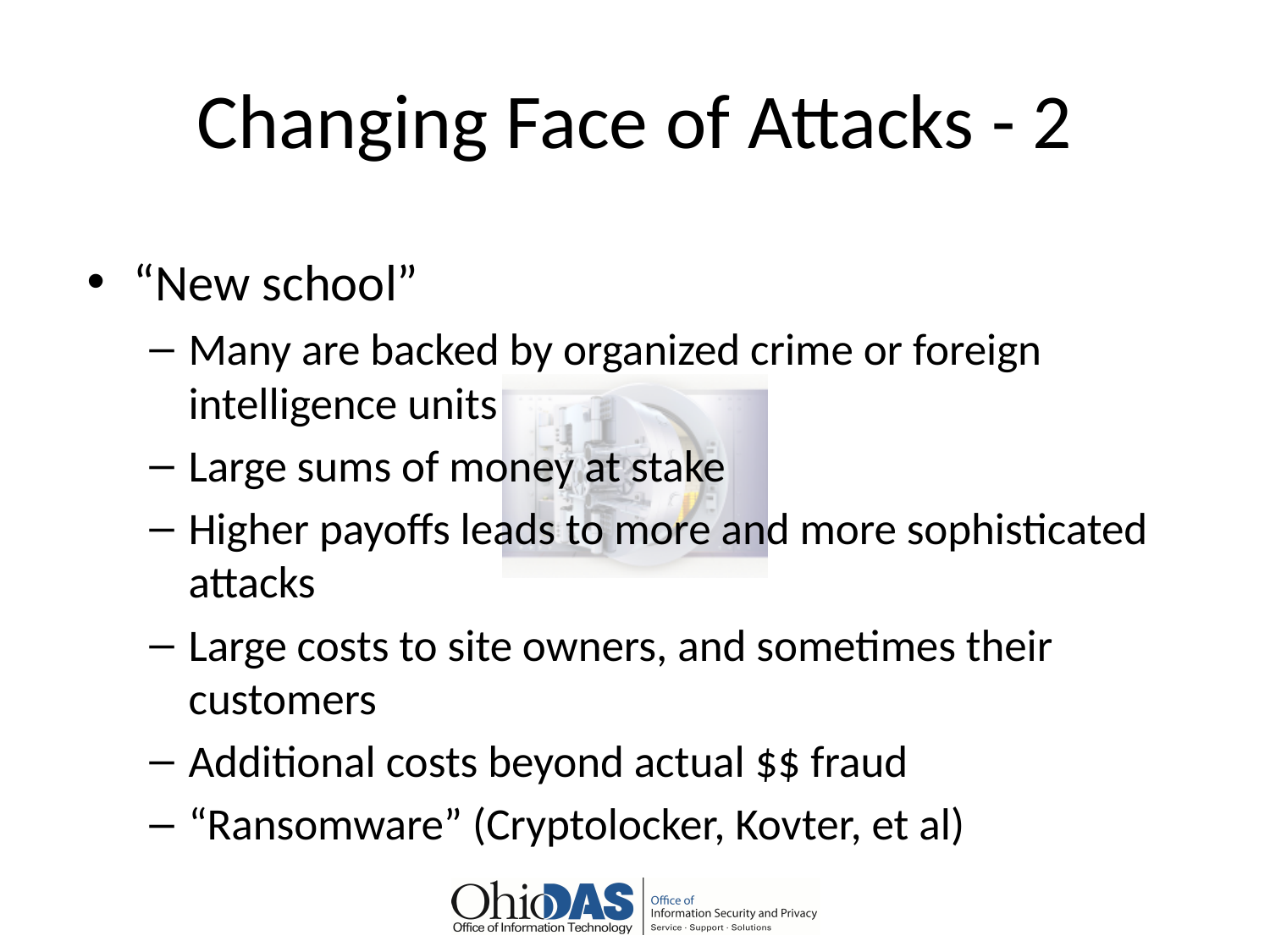

# Changing Face of Attacks - 2
“New school”
Many are backed by organized crime or foreign intelligence units
Large sums of money at stake
Higher payoffs leads to more and more sophisticated attacks
Large costs to site owners, and sometimes their customers
Additional costs beyond actual $$ fraud
“Ransomware” (Cryptolocker, Kovter, et al)